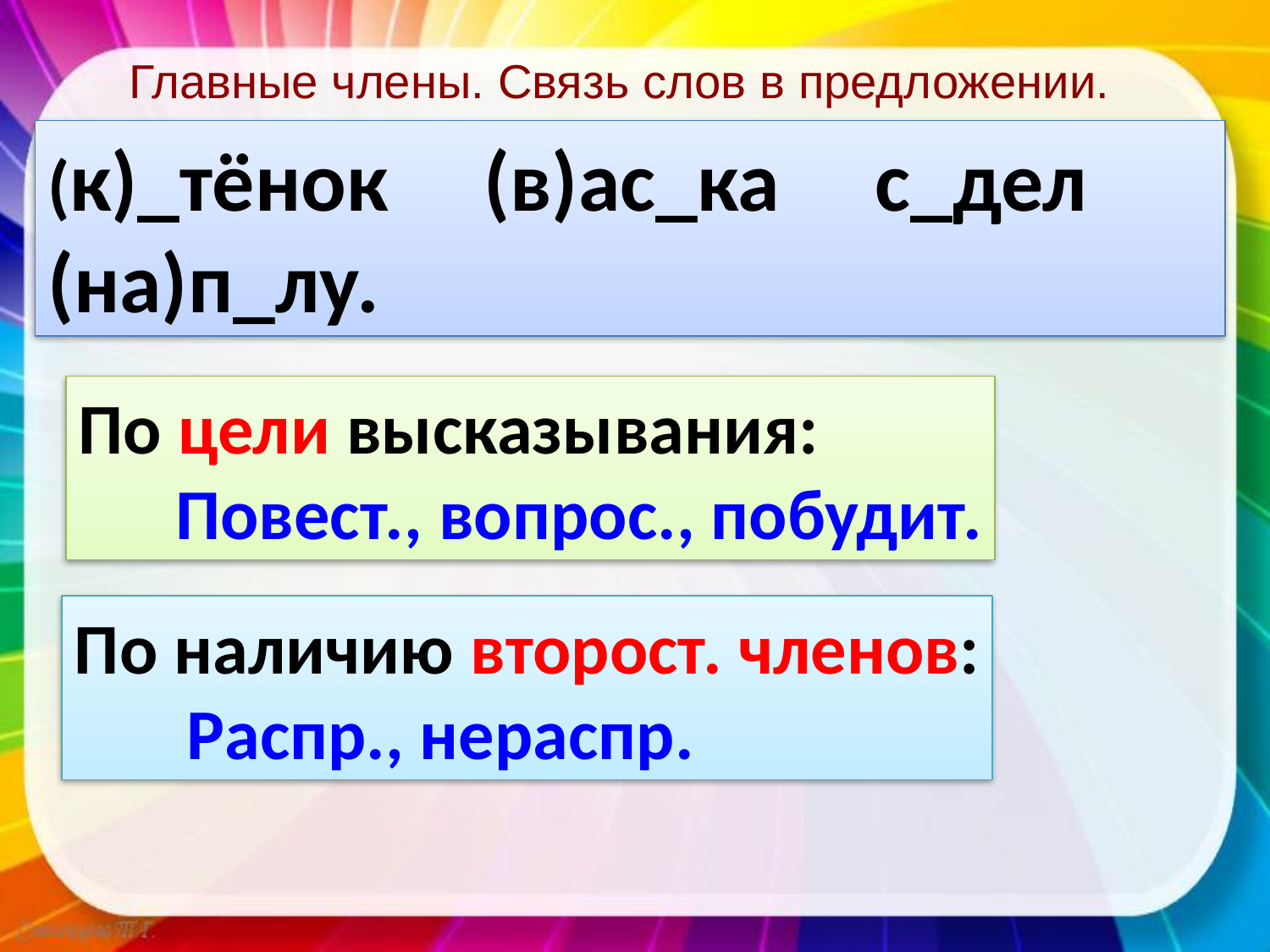

Главные члены. Связь слов в предложении.
(к)_тёнок     (в)ас_ка     с_дел (на)п_лу.
По цели высказывания:
      Повест., вопрос., побудит.
По наличию второст. членов:
       Распр., нераспр.